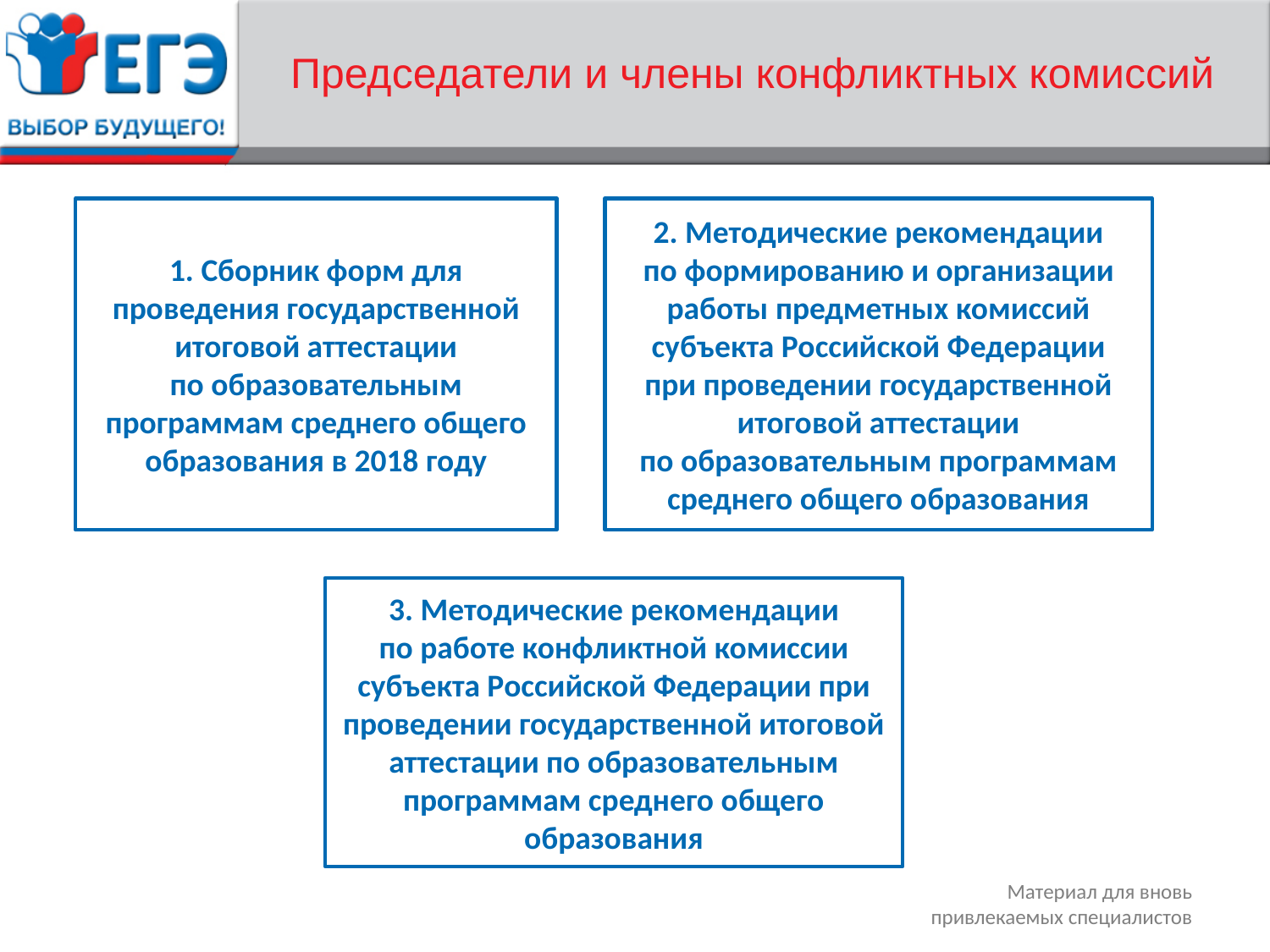

# Председатели и члены конфликтных комиссий
1. Сборник форм для проведения государственной итоговой аттестации по образовательным программам среднего общего образования в 2018 году
2. Методические рекомендации по формированию и организации работы предметных комиссий субъекта Российской Федерации при проведении государственной итоговой аттестации по образовательным программам среднего общего образования
3. Методические рекомендации по работе конфликтной комиссии субъекта Российской Федерации при проведении государственной итоговой аттестации по образовательным программам среднего общего образования